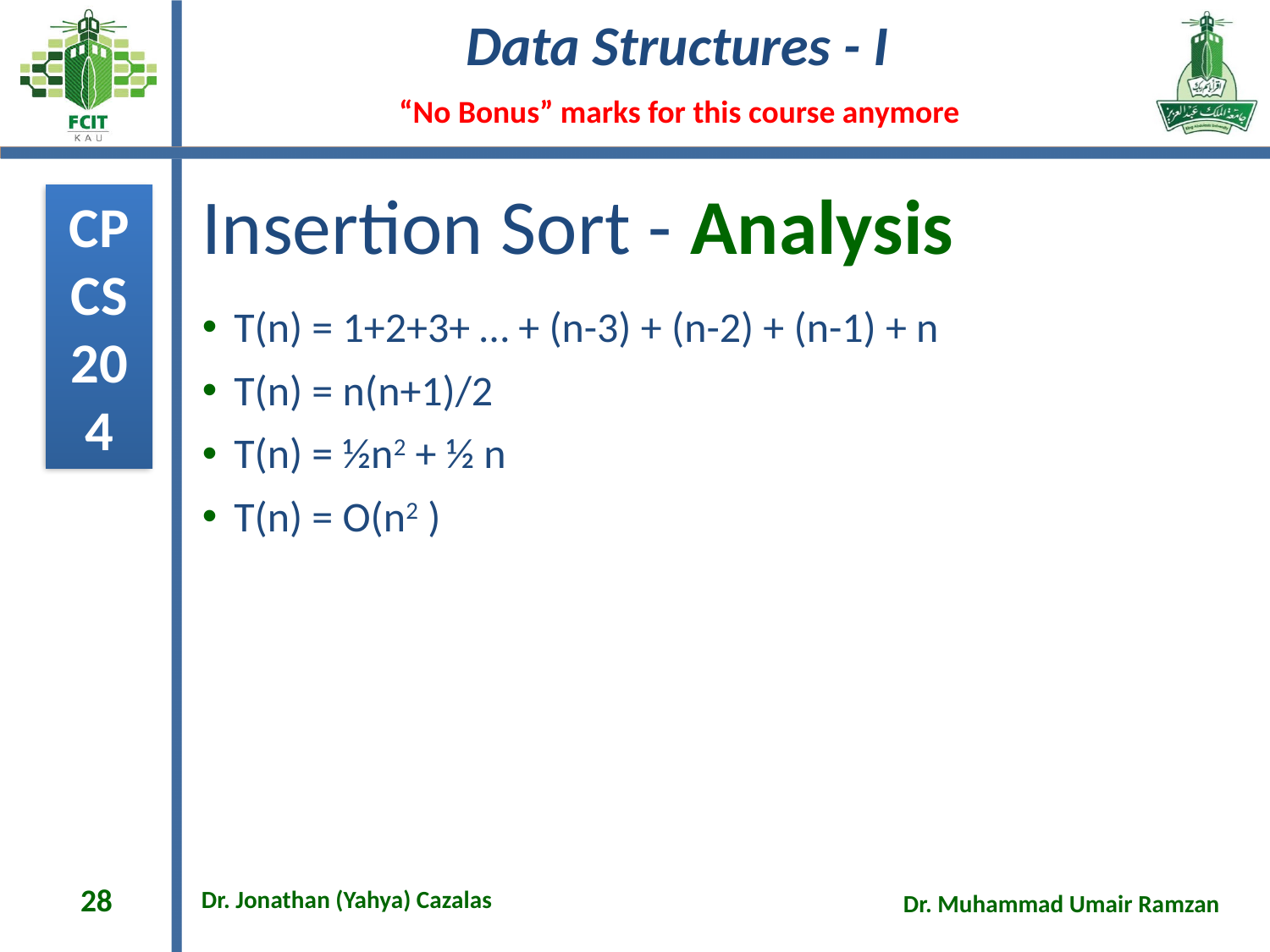

# Insertion Sort - Analysis
T(n) = 1+2+3+ … + (n-3) + (n-2) + (n-1) + n
T(n) = n(n+1)/2
T(n) = ½n2 + ½ n
T(n) = O(n2 )

28